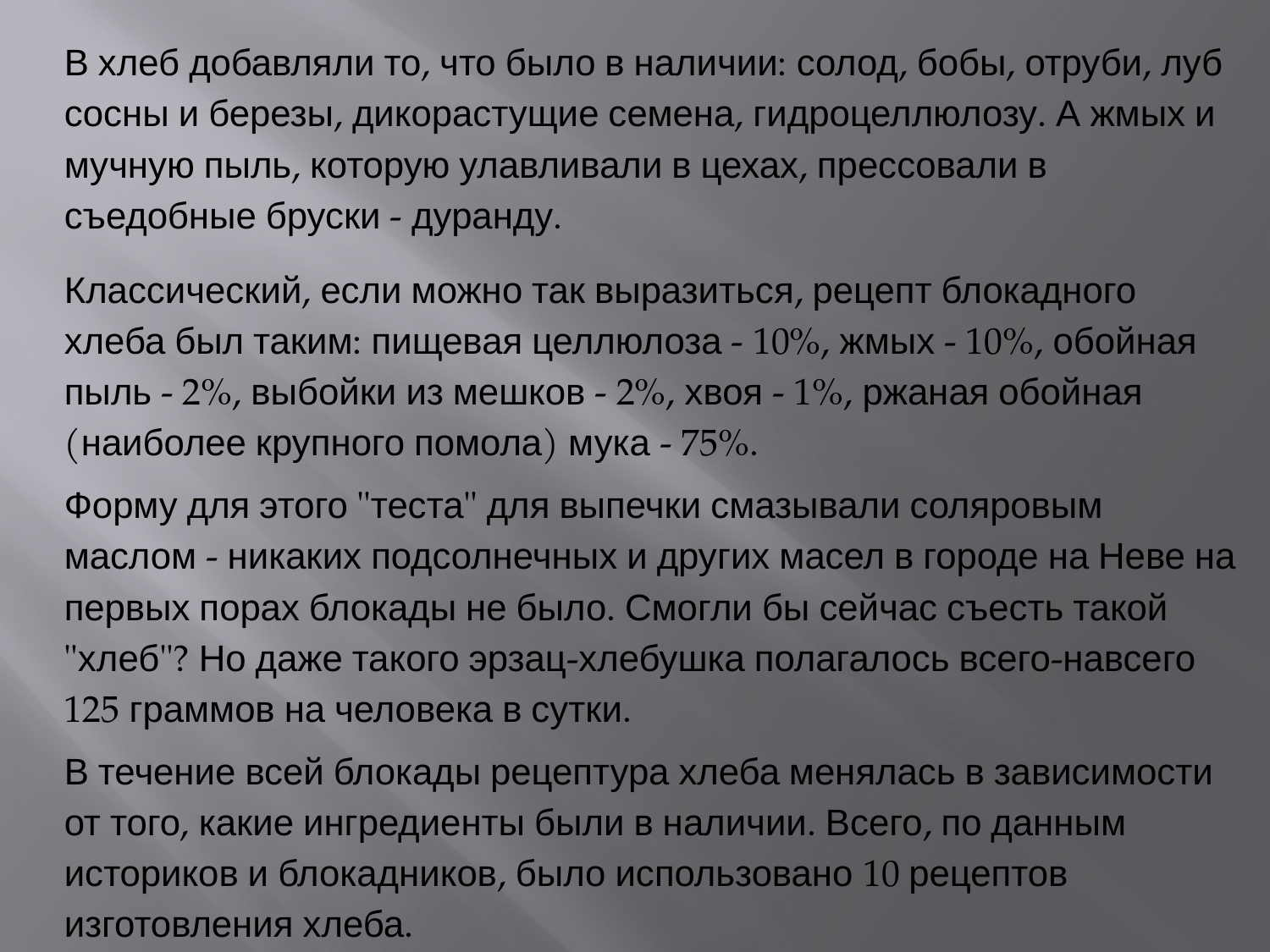

В хлеб добавляли то, что было в наличии: солод, бобы, отруби, луб сосны и березы, дикорастущие семена, гидроцеллюлозу. А жмых и мучную пыль, которую улавливали в цехах, прессовали в съедобные бруски - дуранду.
Классический, если можно так выразиться, рецепт блокадного хлеба был таким: пищевая целлюлоза - 10%, жмых - 10%, обойная пыль - 2%, выбойки из мешков - 2%, хвоя - 1%, ржаная обойная (наиболее крупного помола) мука - 75%.
Форму для этого "теста" для выпечки смазывали соляровым маслом - никаких подсолнечных и других масел в городе на Неве на первых порах блокады не было. Смогли бы сейчас съесть такой "хлеб"? Но даже такого эрзац-хлебушка полагалось всего-навсего 125 граммов на человека в сутки.
В течение всей блокады рецептура хлеба менялась в зависимости от того, какие ингредиенты были в наличии. Всего, по данным историков и блокадников, было использовано 10 рецептов изготовления хлеба.